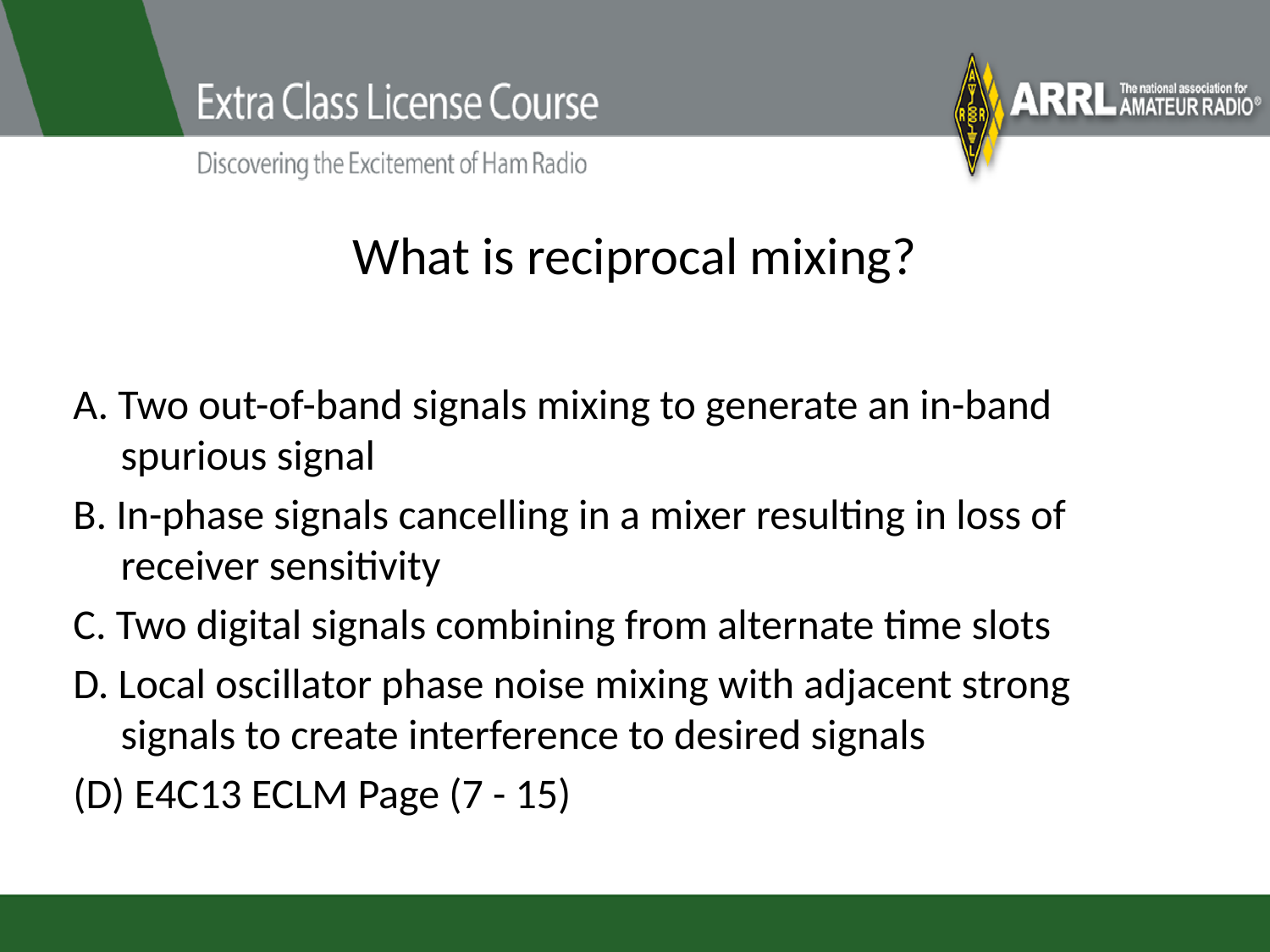

# What is reciprocal mixing?
A. Two out-of-band signals mixing to generate an in-band spurious signal
B. In-phase signals cancelling in a mixer resulting in loss of receiver sensitivity
C. Two digital signals combining from alternate time slots
D. Local oscillator phase noise mixing with adjacent strong signals to create interference to desired signals
(D) E4C13 ECLM Page (7 - 15)